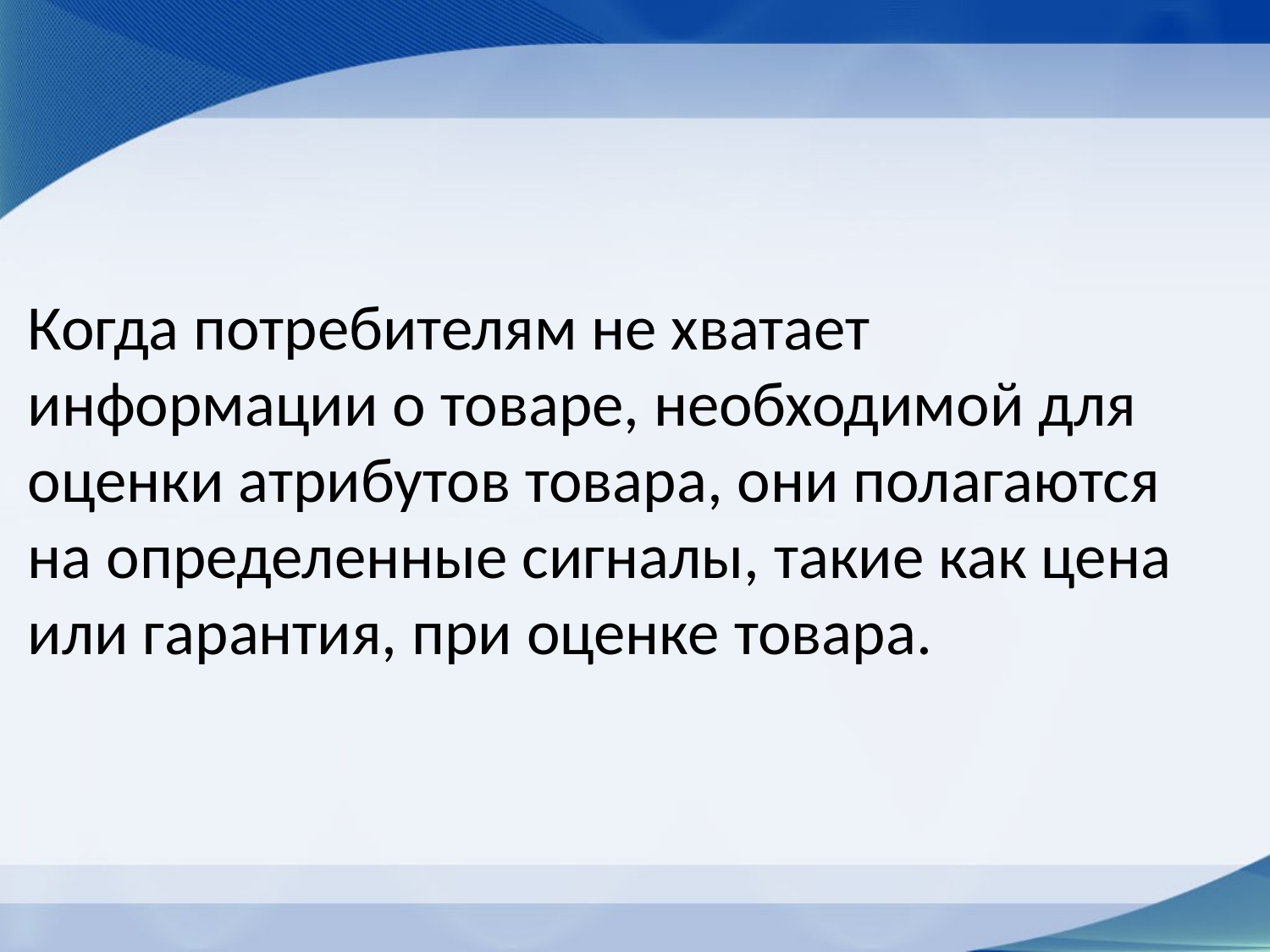

# Когда потребителям не хватает информации о товаре, необходимой для оценки атрибутов товара, они полагаются на определенные сигналы, такие как цена или гарантия, при оценке товара.